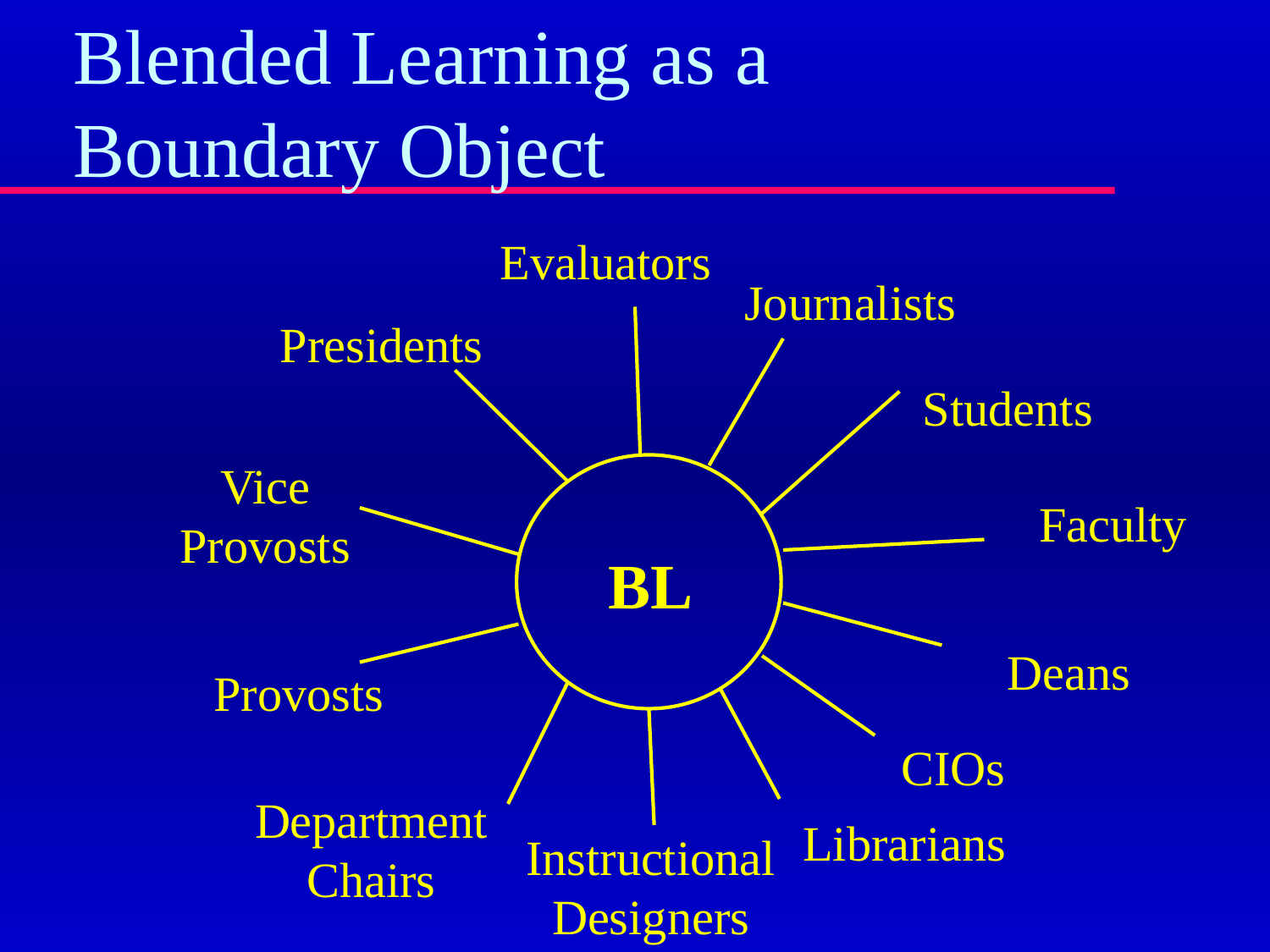

Blended Learning as a Boundary Object
Evaluators
Journalists
Presidents
Students
Vice Provosts

Faculty
BL

Deans
Provosts
CIOs
Department Chairs
Librarians
Instructional Designers